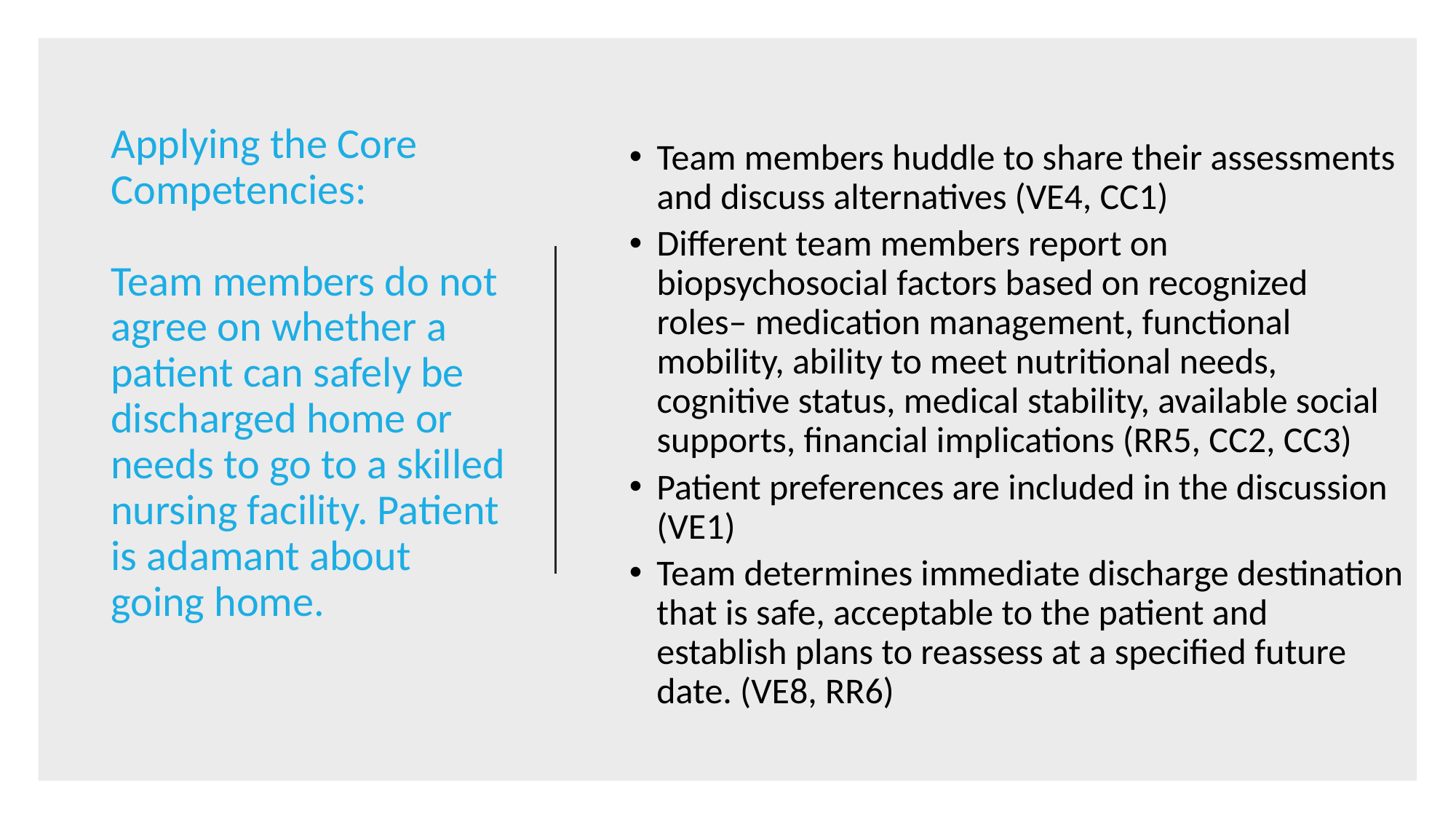

# Applying the Core Competencies: Team members do not agree on whether a patient can safely be discharged home or needs to go to a skilled nursing facility. Patient is adamant about going home.
Team members huddle to share their assessments and discuss alternatives (VE4, CC1)
Different team members report on biopsychosocial factors based on recognized roles– medication management, functional mobility, ability to meet nutritional needs, cognitive status, medical stability, available social supports, financial implications (RR5, CC2, CC3)
Patient preferences are included in the discussion (VE1)
Team determines immediate discharge destination that is safe, acceptable to the patient and establish plans to reassess at a specified future date. (VE8, RR6)